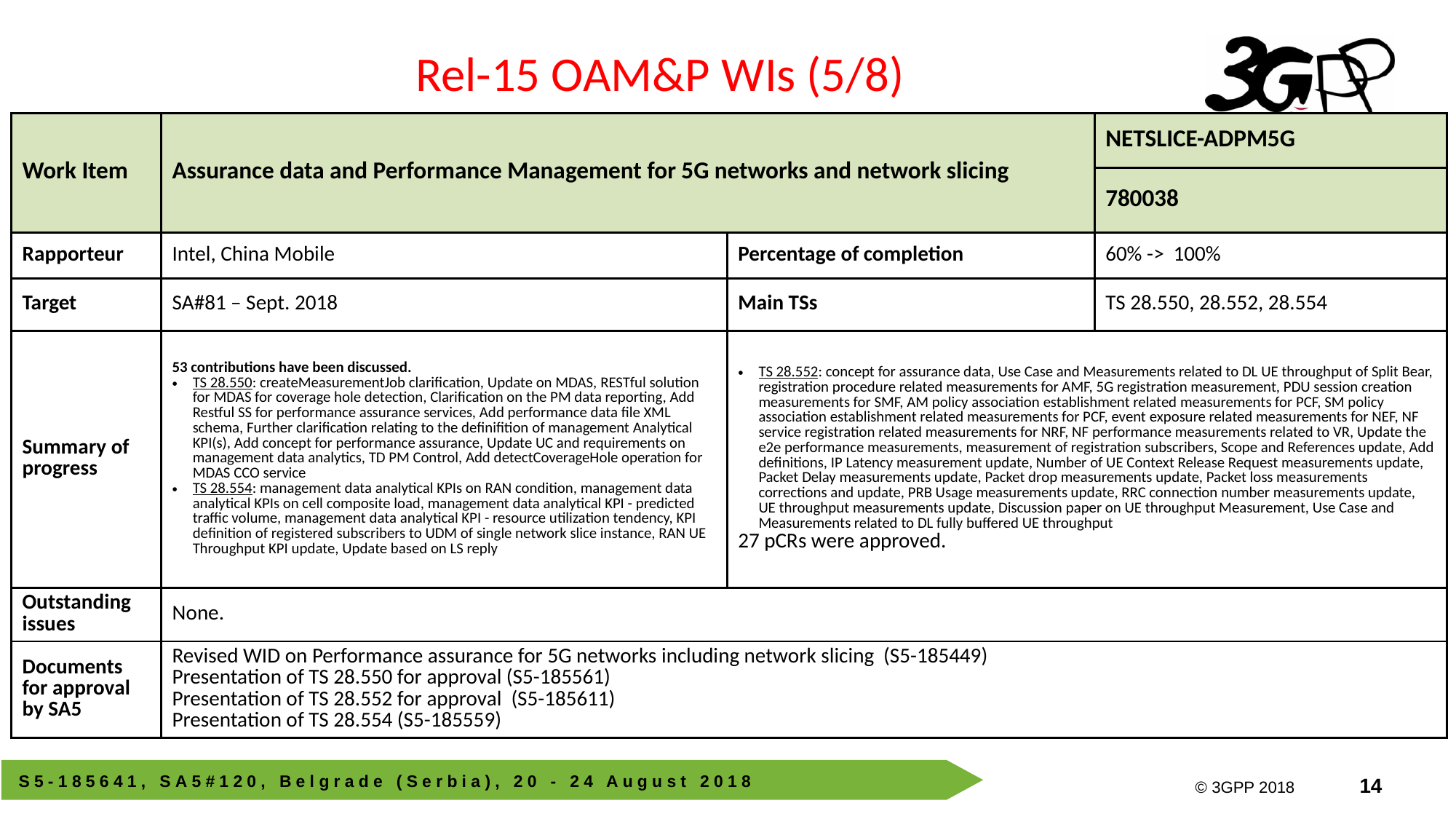

Rel-15 OAM&P WIs (5/8)
| Work Item | Assurance data and Performance Management for 5G networks and network slicing |  | NETSLICE-ADPM5G |
| --- | --- | --- | --- |
|  |  |  | 780038 |
| Rapporteur | Intel, China Mobile | Percentage of completion | 60% -> 100% |
| Target | SA#81 – Sept. 2018 | Main TSs | TS 28.550, 28.552, 28.554 |
| Summary of progress | 53 contributions have been discussed. TS 28.550: createMeasurementJob clarification, Update on MDAS, RESTful solution for MDAS for coverage hole detection, Clarification on the PM data reporting, Add Restful SS for performance assurance services, Add performance data file XML schema, Further clarification relating to the definifition of management Analytical KPI(s), Add concept for performance assurance, Update UC and requirements on management data analytics, TD PM Control, Add detectCoverageHole operation for MDAS CCO service TS 28.554: management data analytical KPIs on RAN condition, management data analytical KPIs on cell composite load, management data analytical KPI - predicted traffic volume, management data analytical KPI - resource utilization tendency, KPI definition of registered subscribers to UDM of single network slice instance, RAN UE Throughput KPI update, Update based on LS reply | TS 28.552: concept for assurance data, Use Case and Measurements related to DL UE throughput of Split Bear, registration procedure related measurements for AMF, 5G registration measurement, PDU session creation measurements for SMF, AM policy association establishment related measurements for PCF, SM policy association establishment related measurements for PCF, event exposure related measurements for NEF, NF service registration related measurements for NRF, NF performance measurements related to VR, Update the e2e performance measurements, measurement of registration subscribers, Scope and References update, Add definitions, IP Latency measurement update, Number of UE Context Release Request measurements update, Packet Delay measurements update, Packet drop measurements update, Packet loss measurements corrections and update, PRB Usage measurements update, RRC connection number measurements update, UE throughput measurements update, Discussion paper on UE throughput Measurement, Use Case and Measurements related to DL fully buffered UE throughput 27 pCRs were approved. |  |
| Outstanding issues | None. |  |  |
| Documents for approval by SA5 | Revised WID on Performance assurance for 5G networks including network slicing (S5-185449) Presentation of TS 28.550 for approval (S5-185561) Presentation of TS 28.552 for approval (S5-185611) Presentation of TS 28.554 (S5-185559) |  |  |